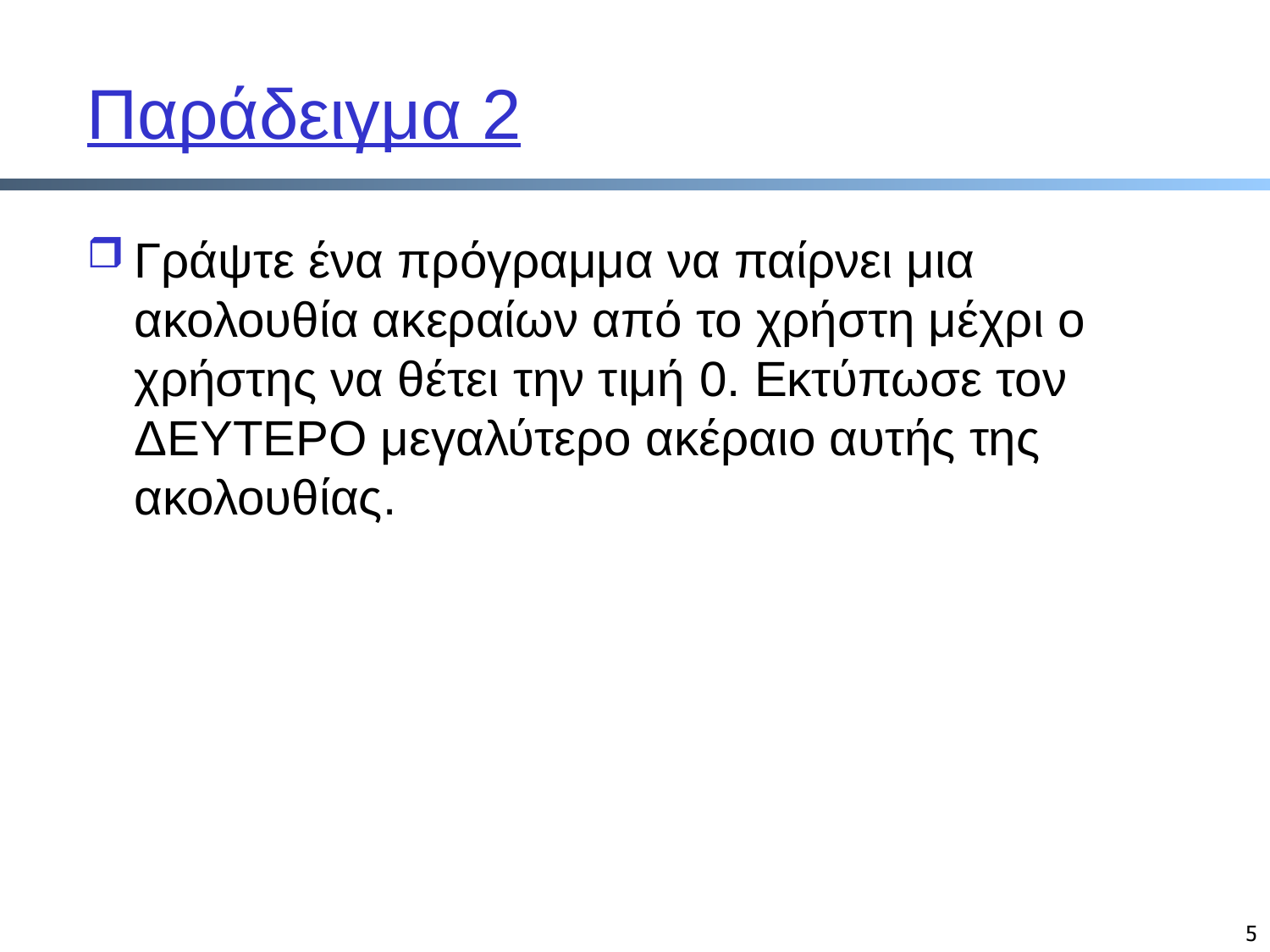

# Παράδειγμα 2
Γράψτε ένα πρόγραμμα να παίρνει μια ακολουθία ακεραίων από το χρήστη μέχρι ο χρήστης να θέτει την τιμή 0. Εκτύπωσε τον ΔΕΥΤΕΡΟ μεγαλύτερο ακέραιο αυτής της ακολουθίας.
5